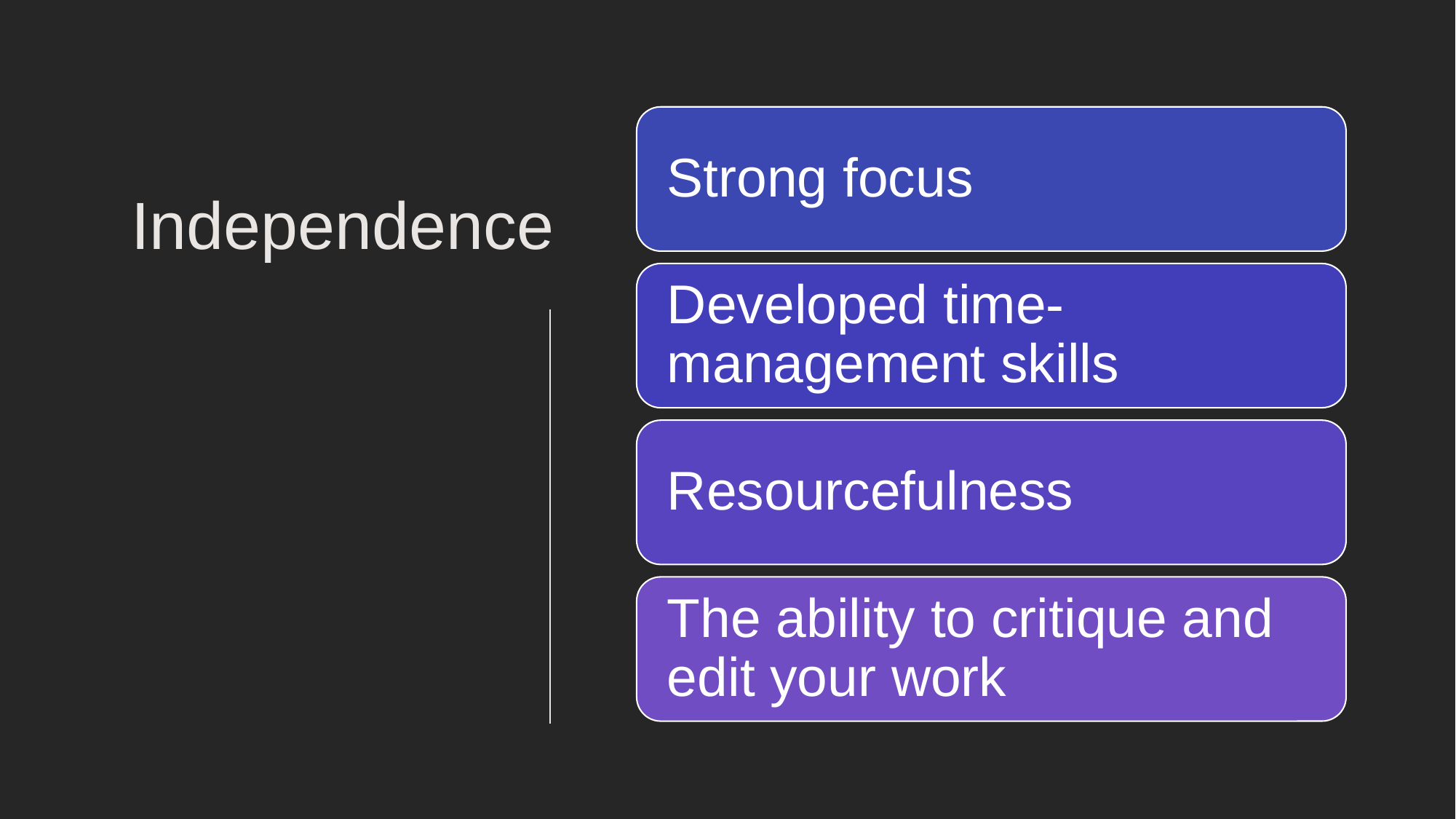

# Independence
Strong focus
Developed time-management skills
Resourcefulness
The ability to critique and edit your work